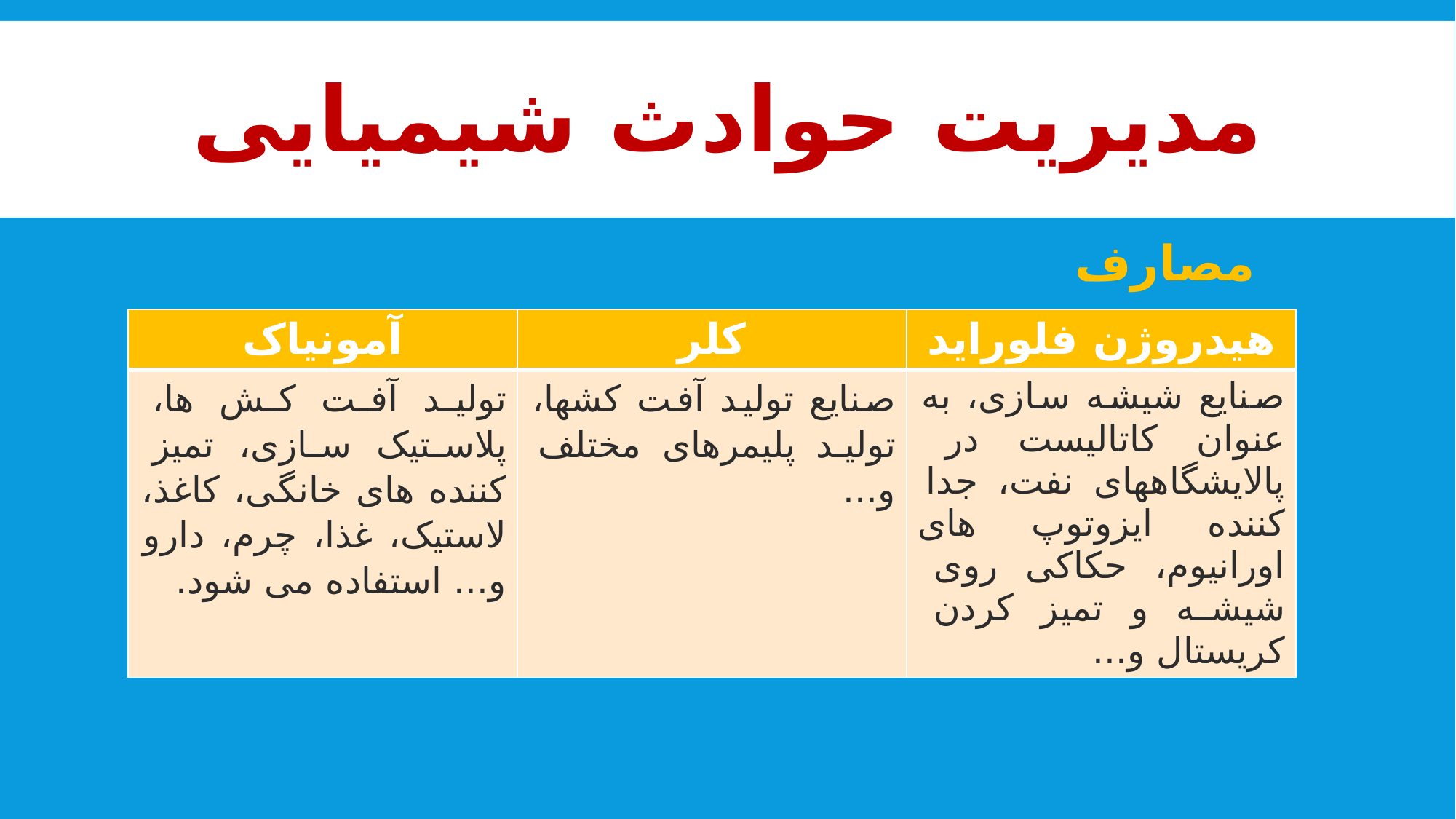

# مدیریت حوادث شیمیایی
مصارف
| آمونیاک | کلر | هیدروژن فلوراید |
| --- | --- | --- |
| تولید آفت کش ها، پلاستیک سازی، تمیز کننده های خانگی، کاغذ، لاستیک، غذا، چرم، دارو و... استفاده می شود. | صنایع تولید آفت کشها، تولید پلیمرهای مختلف و... | صنایع شیشه سازی، به عنوان کاتالیست در پالایشگاههای نفت، جدا کننده ایزوتوپ های اورانیوم، حکاکی روی شیشه و تمیز کردن کریستال و... |